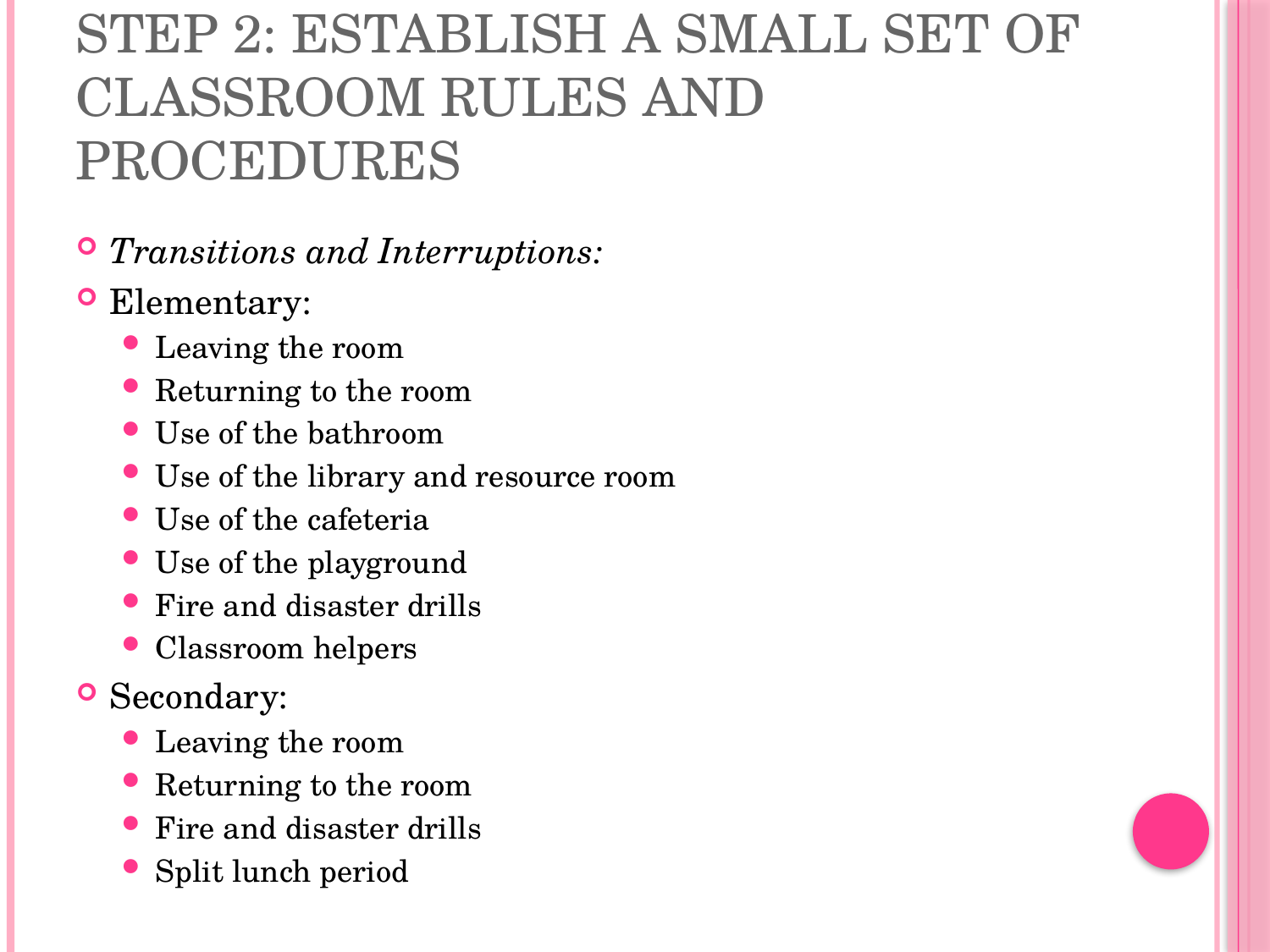

# Step 2: Establish a small set of classroom rules and procedures
Transitions and Interruptions:
Elementary:
Leaving the room
Returning to the room
Use of the bathroom
Use of the library and resource room
Use of the cafeteria
Use of the playground
Fire and disaster drills
Classroom helpers
Secondary:
Leaving the room
Returning to the room
Fire and disaster drills
Split lunch period